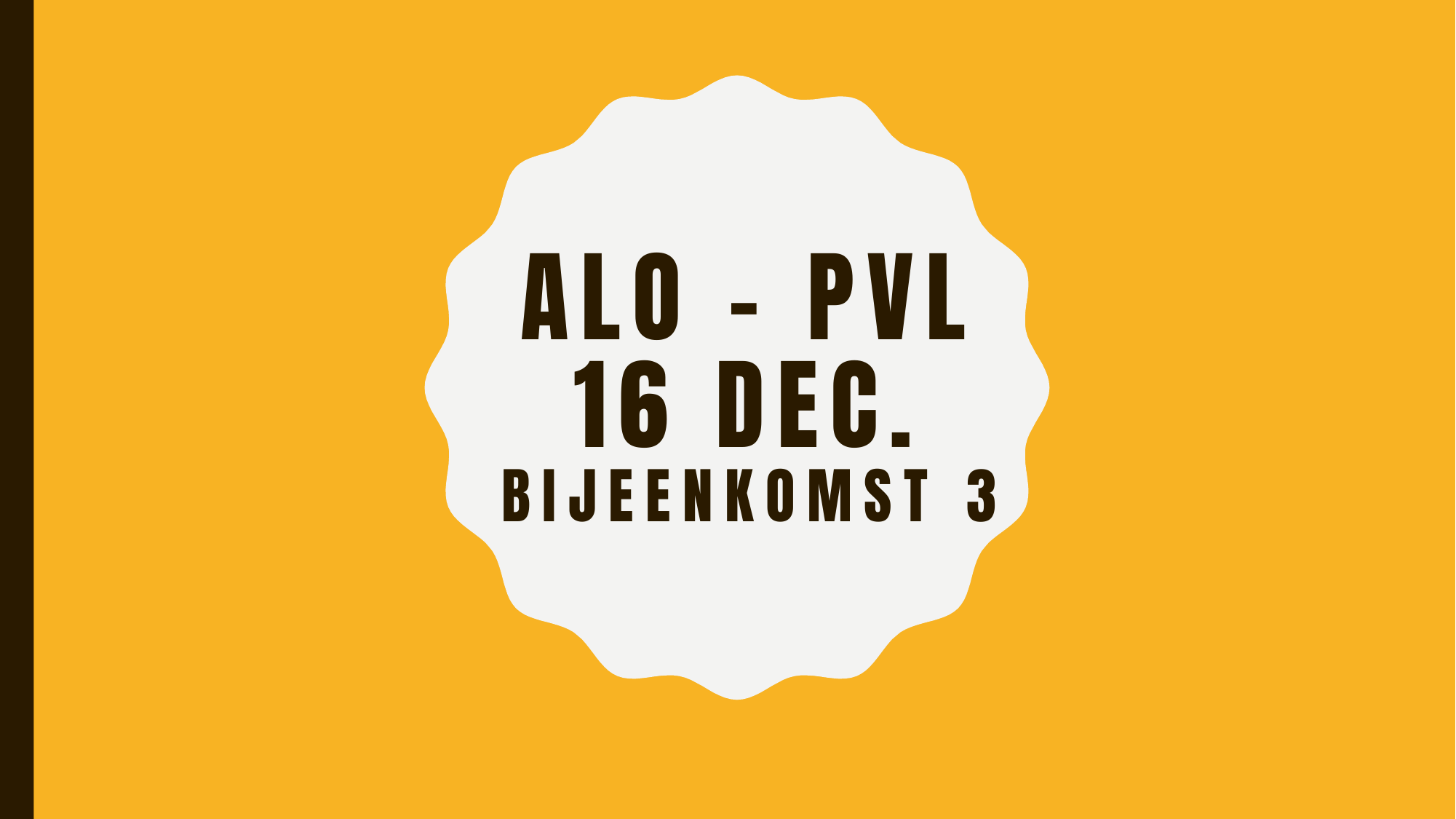

# ALO – PvL 16 dec. Bijeenkomst 3